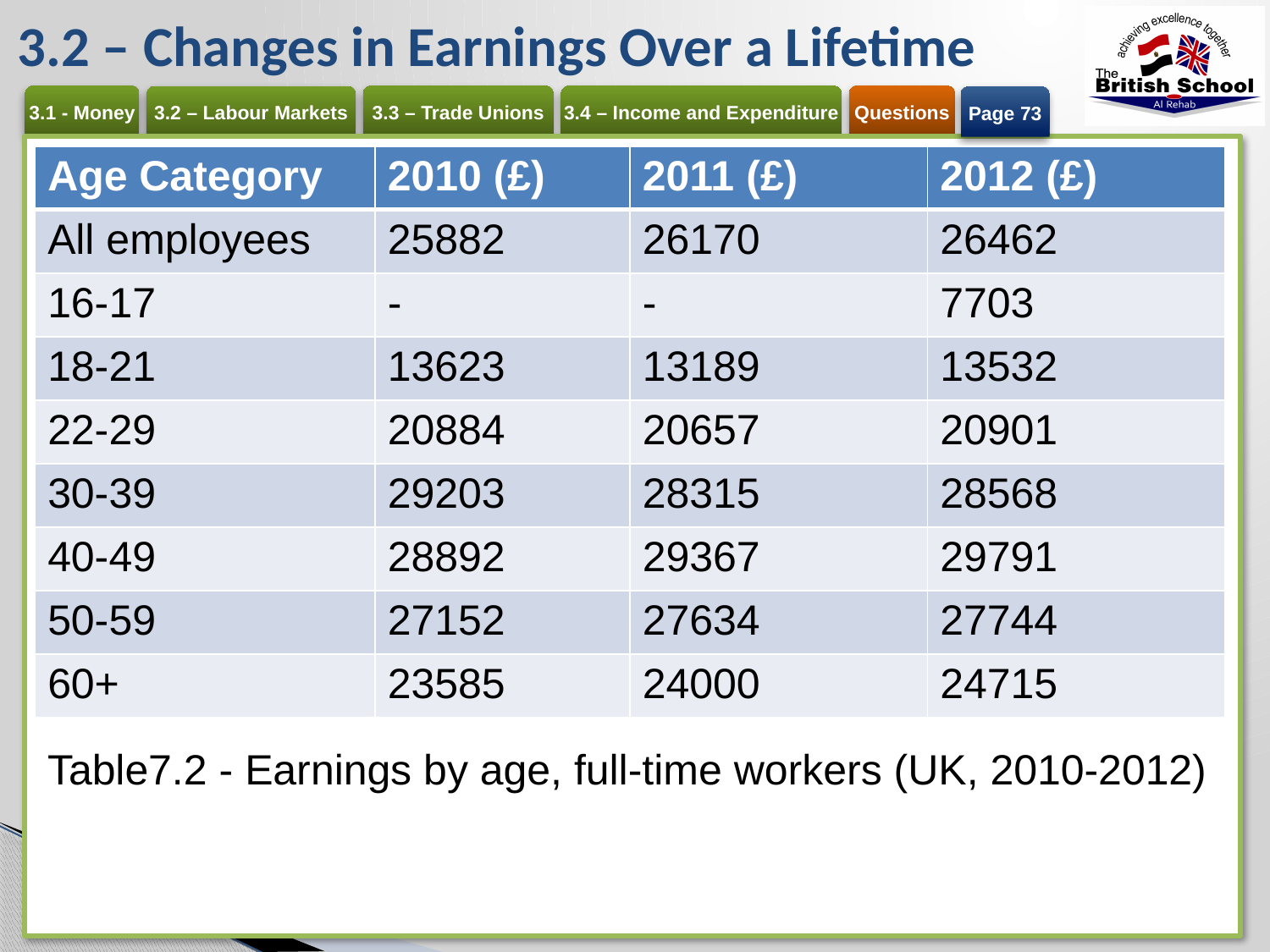

# 3.2 – Changes in Earnings Over a Lifetime
Page 73
| Age Category | 2010 (£) | 2011 (£) | 2012 (£) |
| --- | --- | --- | --- |
| All employees | 25882 | 26170 | 26462 |
| 16-17 | - | - | 7703 |
| 18-21 | 13623 | 13189 | 13532 |
| 22-29 | 20884 | 20657 | 20901 |
| 30-39 | 29203 | 28315 | 28568 |
| 40-49 | 28892 | 29367 | 29791 |
| 50-59 | 27152 | 27634 | 27744 |
| 60+ | 23585 | 24000 | 24715 |
Table7.2 - Earnings by age, full-time workers (UK, 2010-2012)